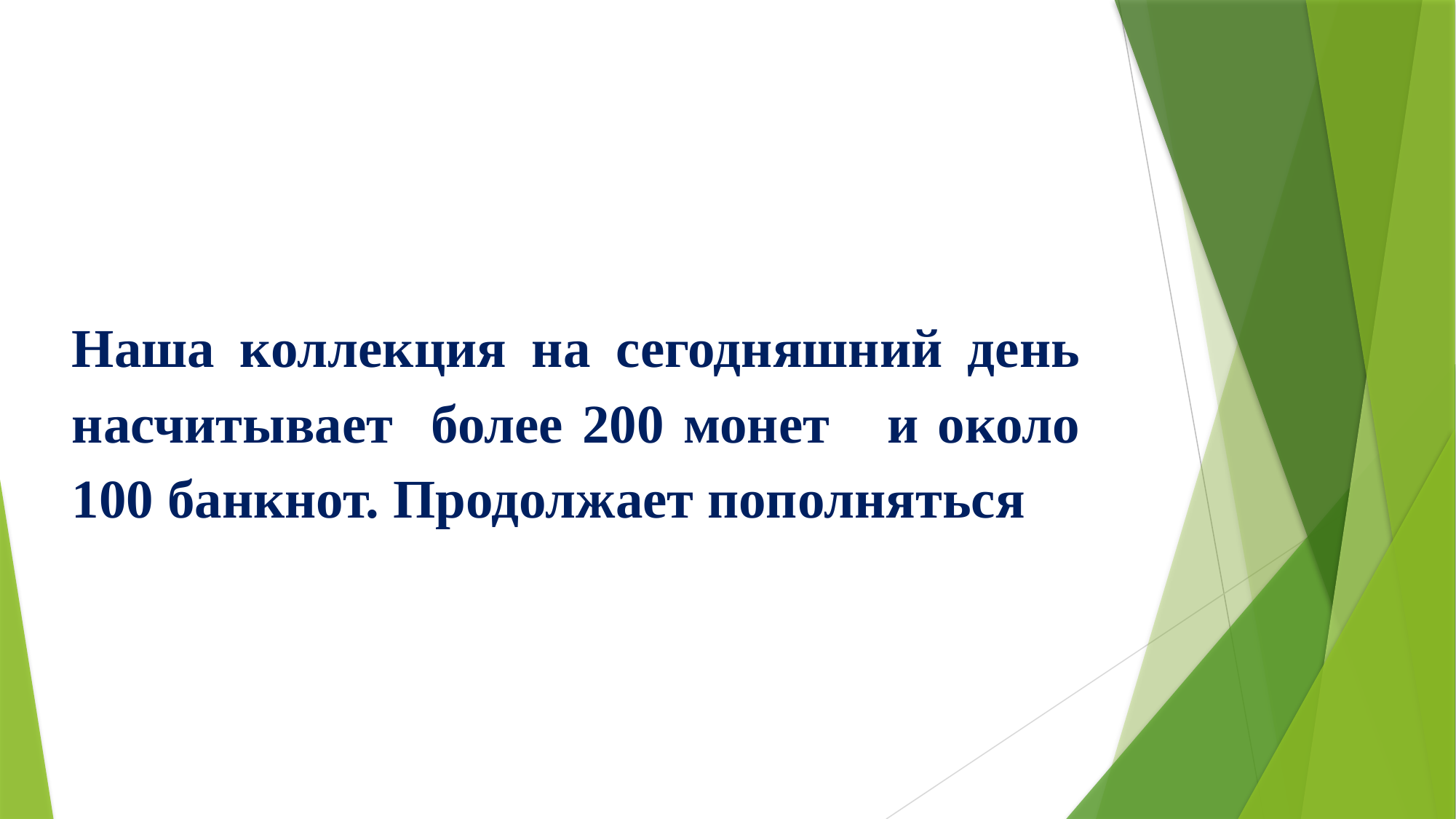

#
Наша коллекция на сегодняшний день насчитывает  более 200 монет   и около 100 банкнот. Продолжает пополняться